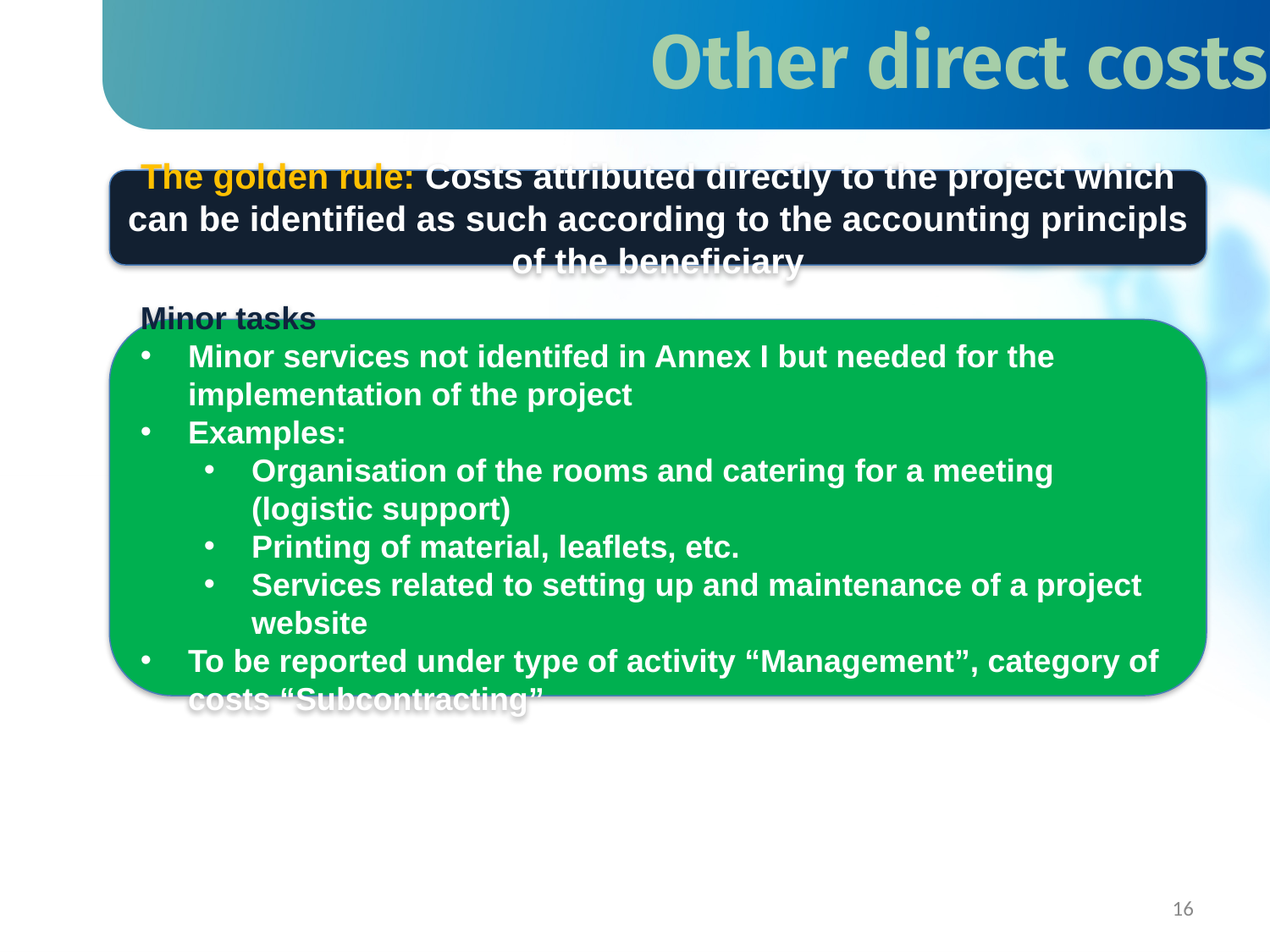

# Other direct costs
The golden rule: Costs attributed directly to the project which can be identified as such according to the accounting principls of the beneficiary
Minor tasks
Minor services not identifed in Annex I but needed for the implementation of the project
Examples:
Organisation of the rooms and catering for a meeting (logistic support)
Printing of material, leaflets, etc.
Services related to setting up and maintenance of a project website
To be reported under type of activity “Management”, category of costs “Subcontracting”
16